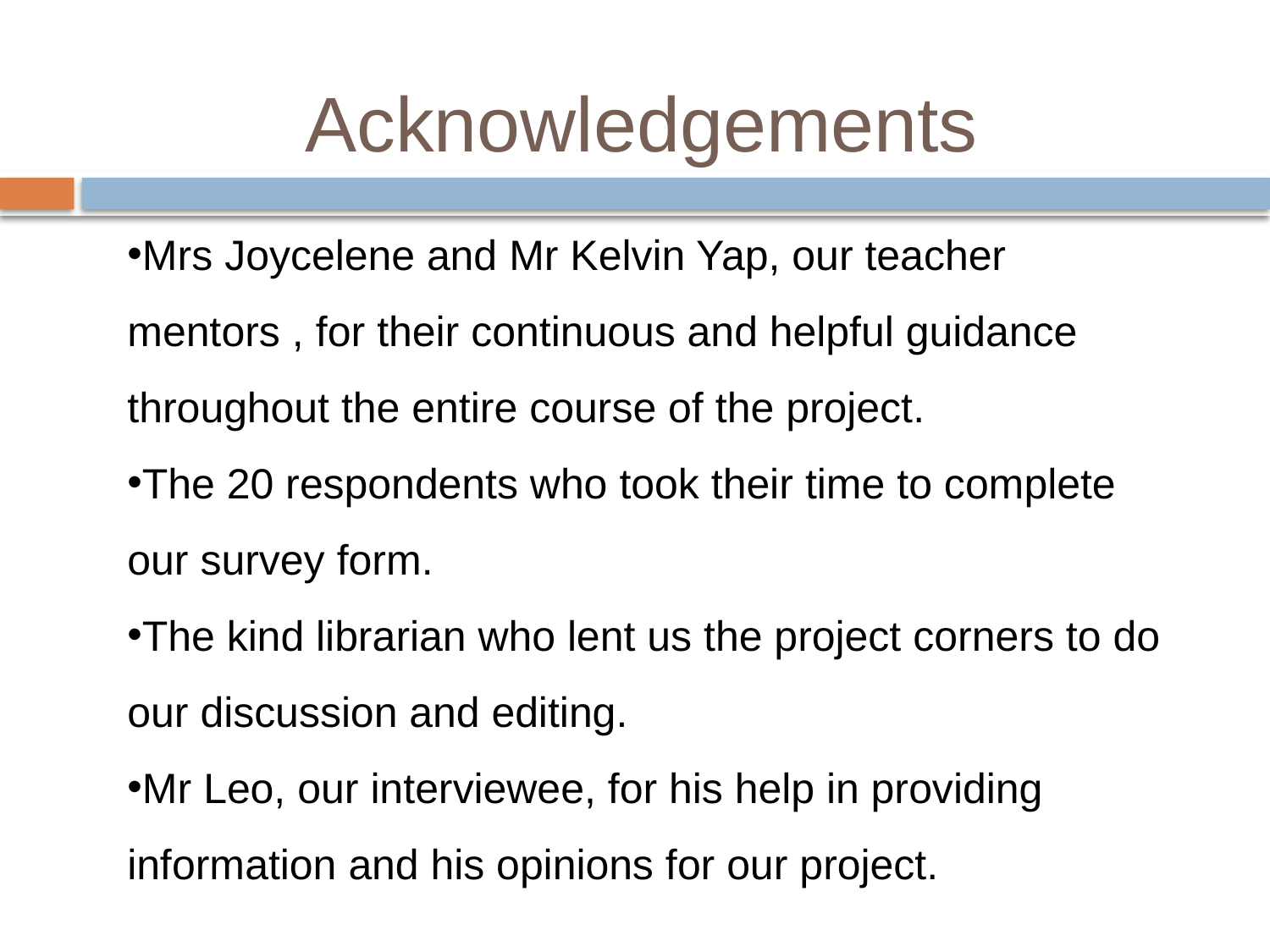

# Acknowledgements
Mrs Joycelene and Mr Kelvin Yap, our teacher    mentors , for their continuous and helpful guidance throughout the entire course of the project.
The 20 respondents who took their time to complete our survey form.
The kind librarian who lent us the project corners to do our discussion and editing.
Mr Leo, our interviewee, for his help in providing information and his opinions for our project.